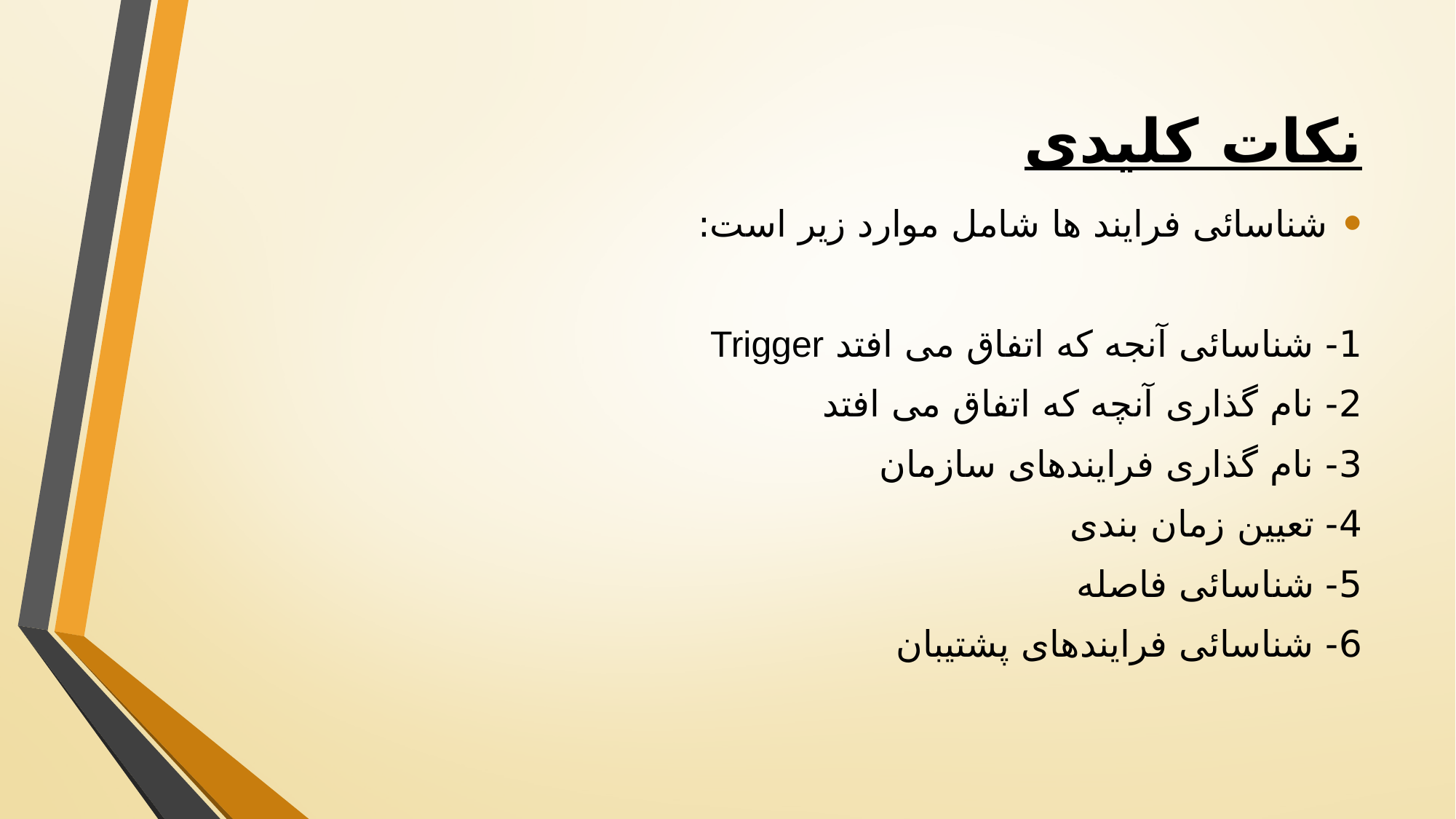

# نکات کلیدی
شناسائی فرایند ها شامل موارد زیر است:

1- شناسائی آنجه که اتفاق می افتد Trigger
2- نام گذاری آنچه که اتفاق می افتد
3- نام گذاری فرایندهای سازمان
4- تعیین زمان بندی
5- شناسائی فاصله
6- شناسائی فرایندهای پشتیبان